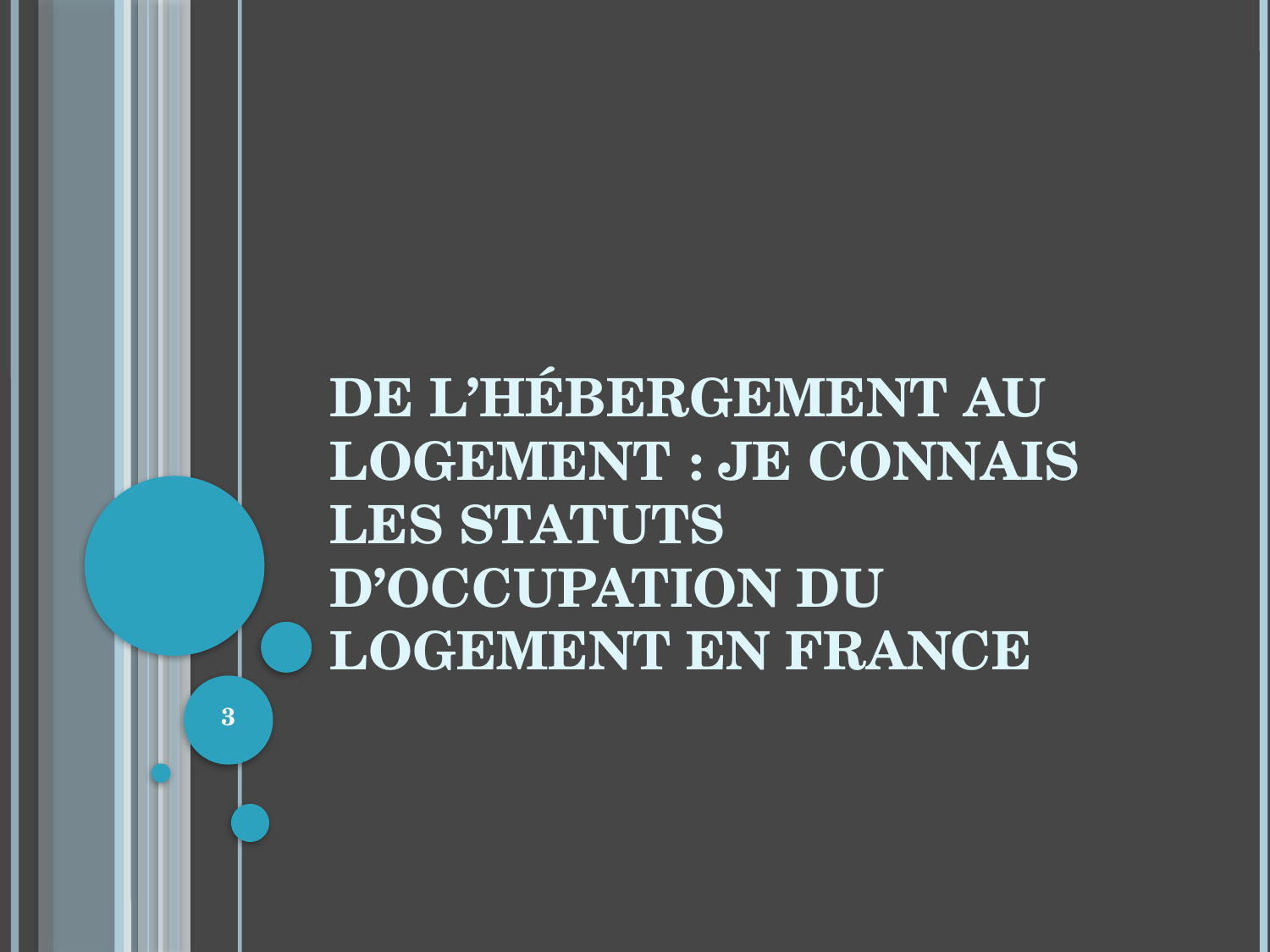

# De l’hébergement au logement : je connais les statuts d’occupation du logement en France
3